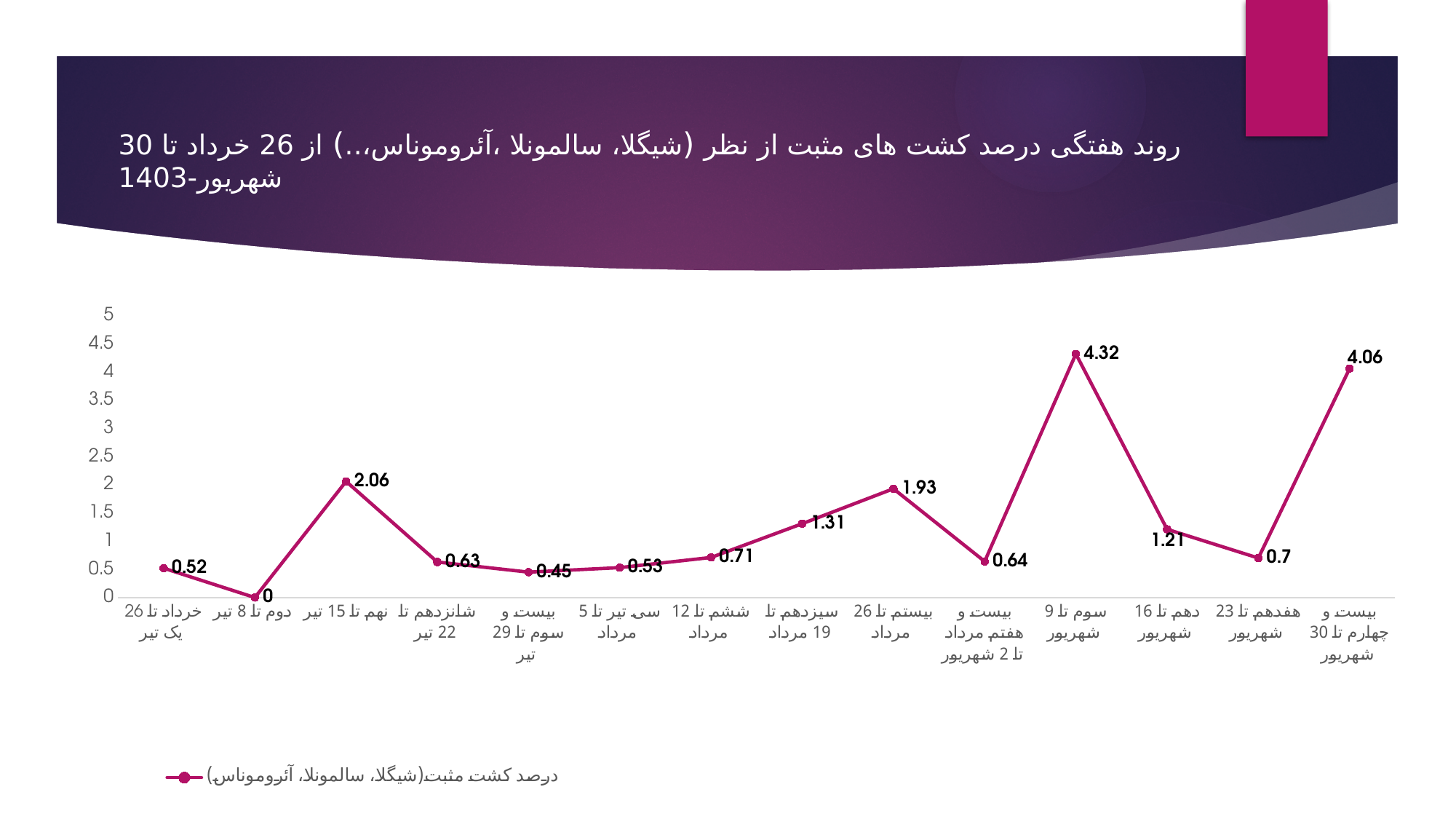

# روند هفتگی درصد کشت های مثبت از نظر (شیگلا، سالمونلا ،آئروموناس،..) از 26 خرداد تا 30 شهریور-1403

### Chart

| Category | درصد کشت مثبت(شیگلا، سالمونلا، آئروموناس) |
|---|---|
| 26 خرداد تا یک تیر  | 0.52 |
| دوم تا 8 تیر  | 0.0 |
| نهم تا 15 تیر  | 2.06 |
| شانزدهم تا 22 تیر  | 0.63 |
| بیست و سوم تا 29 تیر  | 0.45 |
| سی تیر تا 5 مرداد  | 0.53 |
| ششم تا 12 مرداد  | 0.71 |
| سیزدهم تا 19 مرداد  | 1.31 |
| بیستم تا 26 مرداد  | 1.93 |
| بیست و هفتم مرداد تا 2 شهریور  | 0.64 |
| سوم تا 9 شهریور  | 4.32 |
| دهم تا 16 شهریور  | 1.21 |
| هفدهم تا 23 شهریور  | 0.7 |
| بیست و چهارم تا 30 شهریور  | 4.06 |